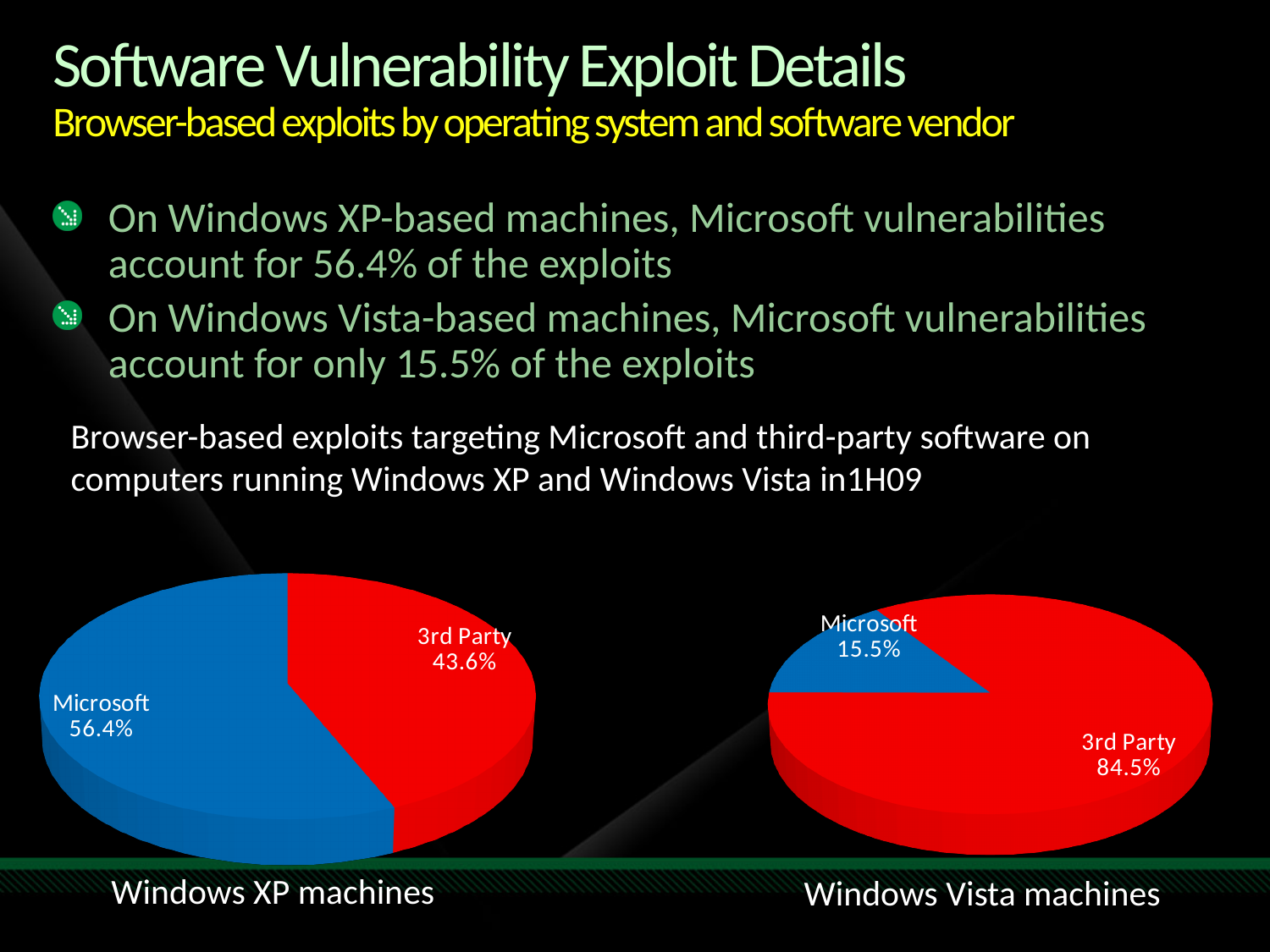

# Software Vulnerability Exploit Details Browser-based exploits by operating system and software vendor
On Windows XP-based machines, Microsoft vulnerabilities account for 56.4% of the exploits
On Windows Vista-based machines, Microsoft vulnerabilities account for only 15.5% of the exploits
Browser-based exploits targeting Microsoft and third-party software on computers running Windows XP and Windows Vista in1H09

[unsupported chart]

[unsupported chart]

Windows XP machines
Windows Vista machines